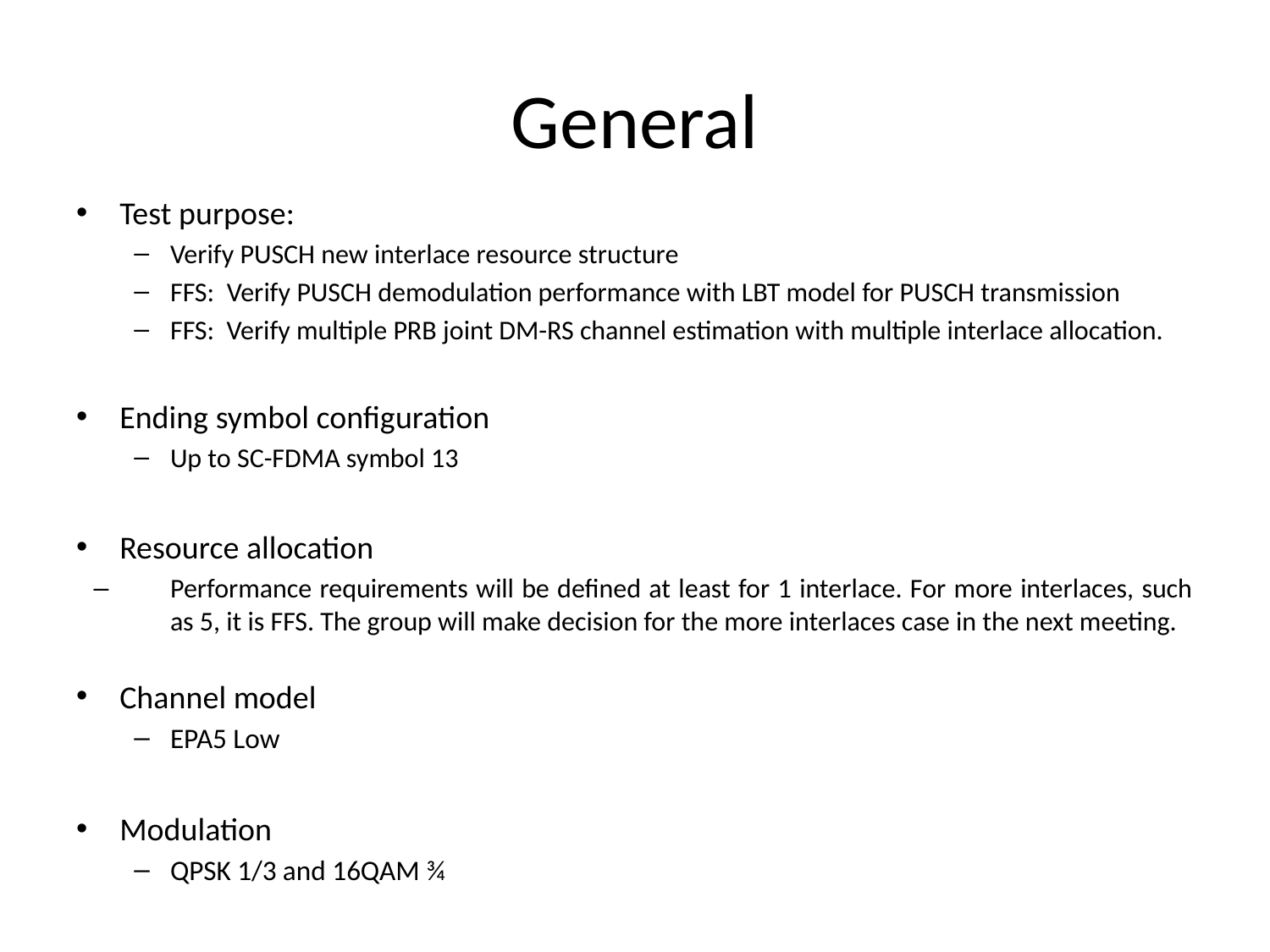

# General
Test purpose:
Verify PUSCH new interlace resource structure
FFS:  Verify PUSCH demodulation performance with LBT model for PUSCH transmission
FFS:  Verify multiple PRB joint DM-RS channel estimation with multiple interlace allocation.

Ending symbol configuration
Up to SC-FDMA symbol 13

Resource allocation
Performance requirements will be defined at least for 1 interlace. For more interlaces, such as 5, it is FFS. The group will make decision for the more interlaces case in the next meeting.

Channel model
EPA5 Low

Modulation
QPSK 1/3 and 16QAM ¾